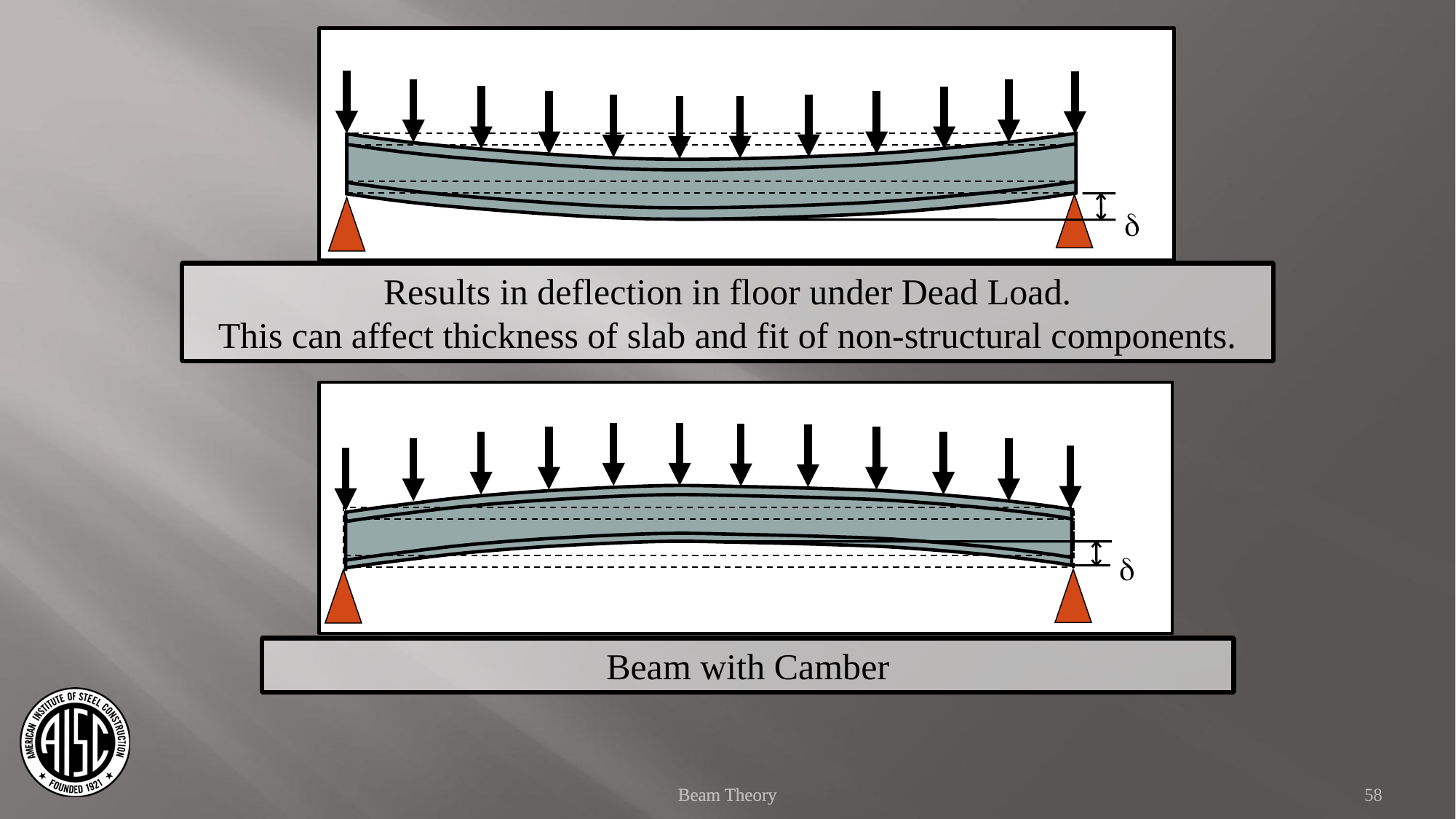

δ

Results in deflection in floor under Dead Load.
This can affect thickness of slab and fit of non-structural components.

δ

Beam with Camber
Beam Theory
Beam Theory
58